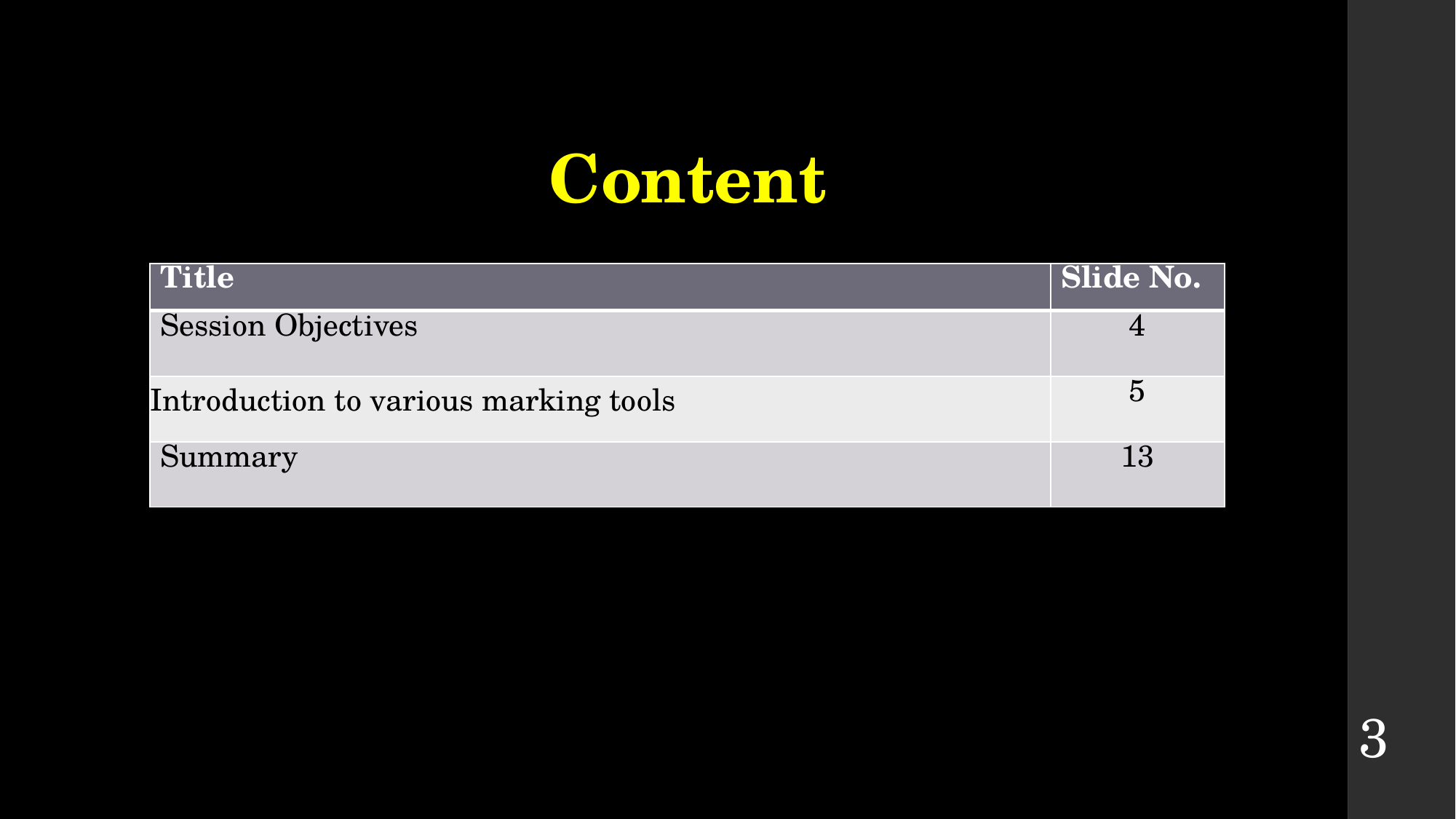

# Content
| Title | Slide No. |
| --- | --- |
| Session Objectives | 4 |
| Introduction to various marking tools | 5 |
| Summary | 13 |
3